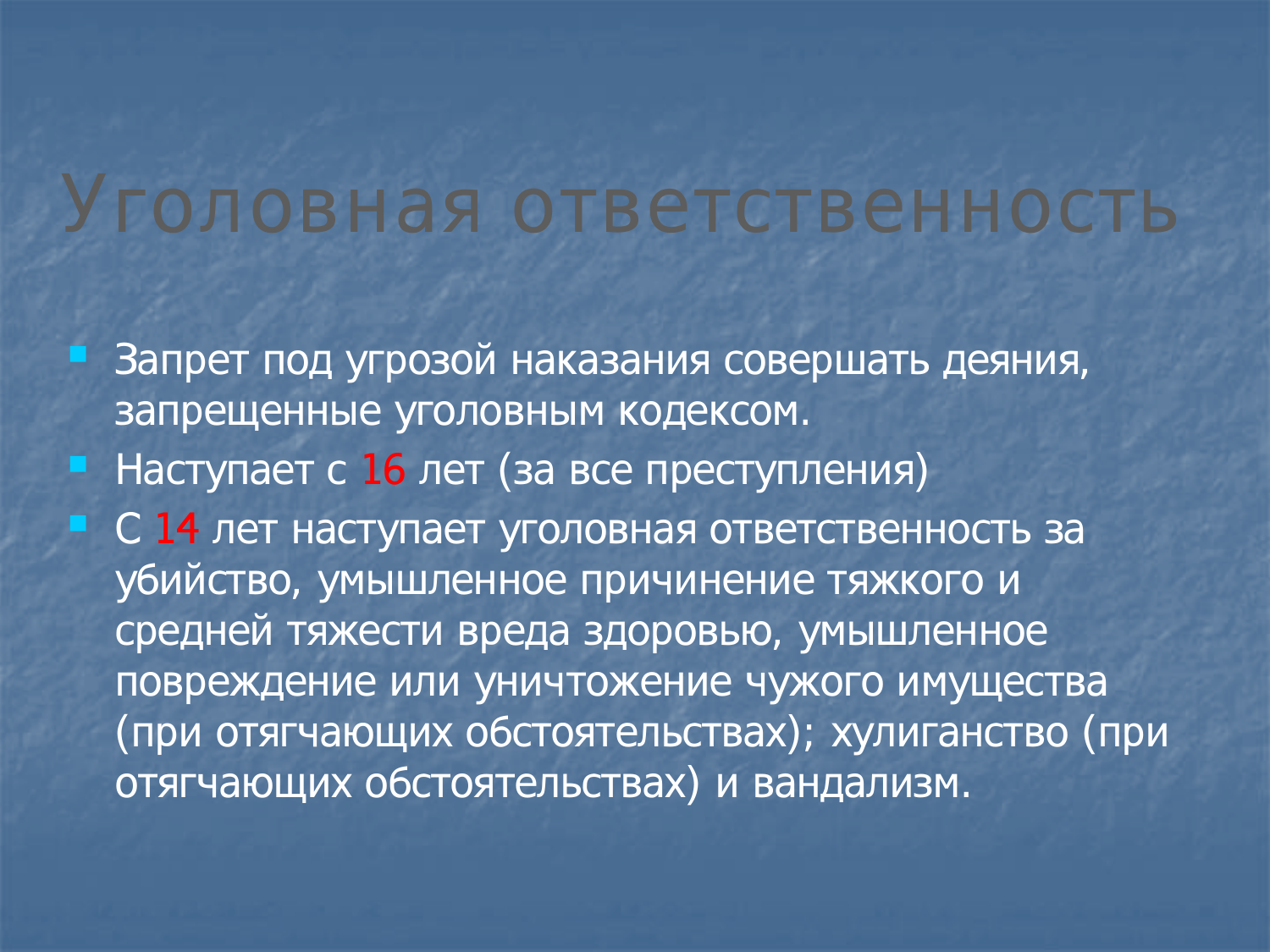

# Уголовная ответственность
Запрет под угрозой наказания совершать деяния, запрещенные уголовным кодексом.
Наступает с 16 лет (за все преступления)
С 14 лет наступает уголовная ответственность за  убийство, умышленное причинение тяжкого и средней тяжести вреда здоровью, умышленное повреждение или уничтожение чужого имущества  (при отягчающих обстоятельствах); хулиганство (при отягчающих обстоятельствах) и вандализм.